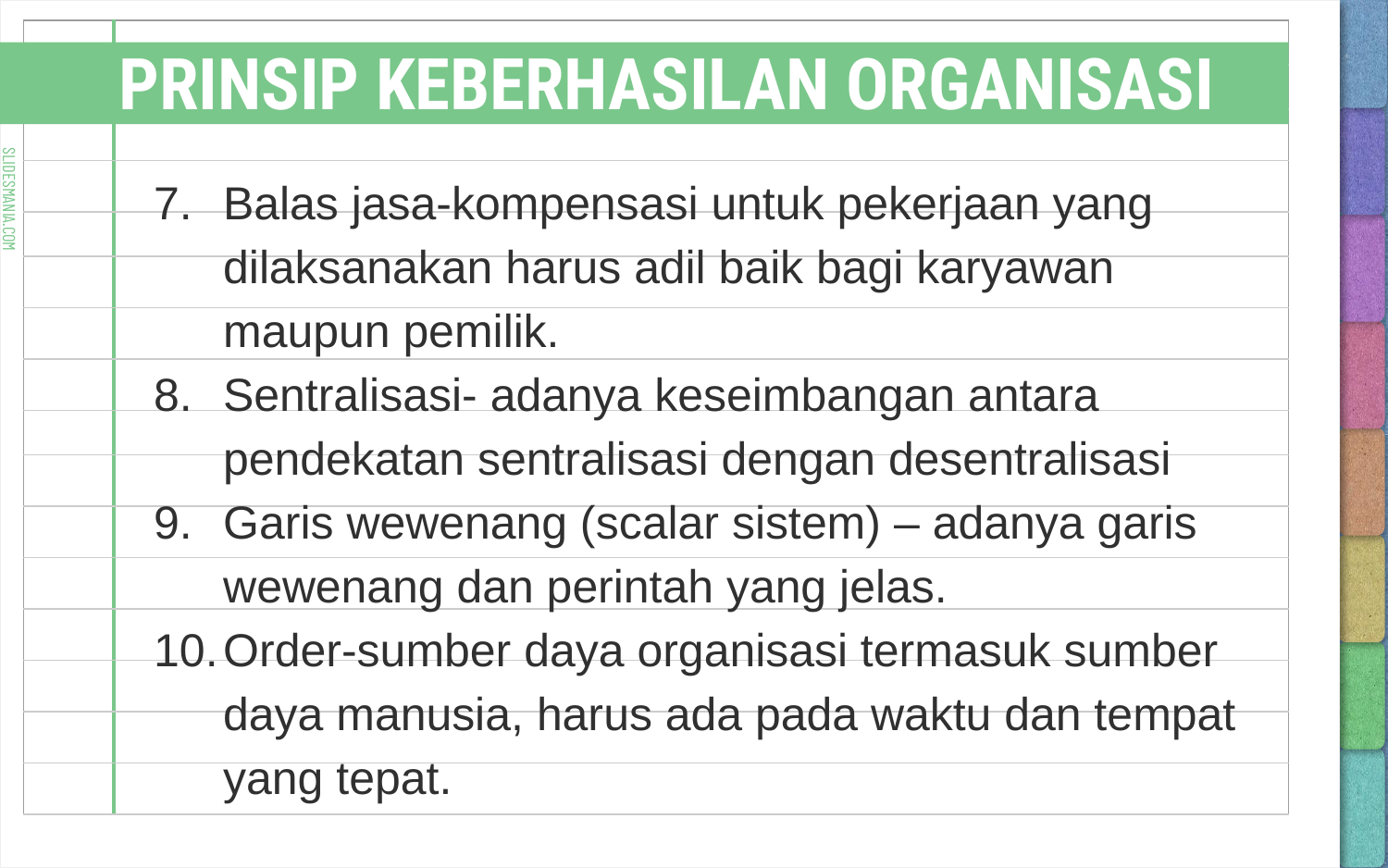

# PRINSIP KEBERHASILAN ORGANISASI
Balas jasa-kompensasi untuk pekerjaan yang dilaksanakan harus adil baik bagi karyawan maupun pemilik.
Sentralisasi- adanya keseimbangan antara pendekatan sentralisasi dengan desentralisasi
Garis wewenang (scalar sistem) – adanya garis wewenang dan perintah yang jelas.
Order-sumber daya organisasi termasuk sumber daya manusia, harus ada pada waktu dan tempat yang tepat.